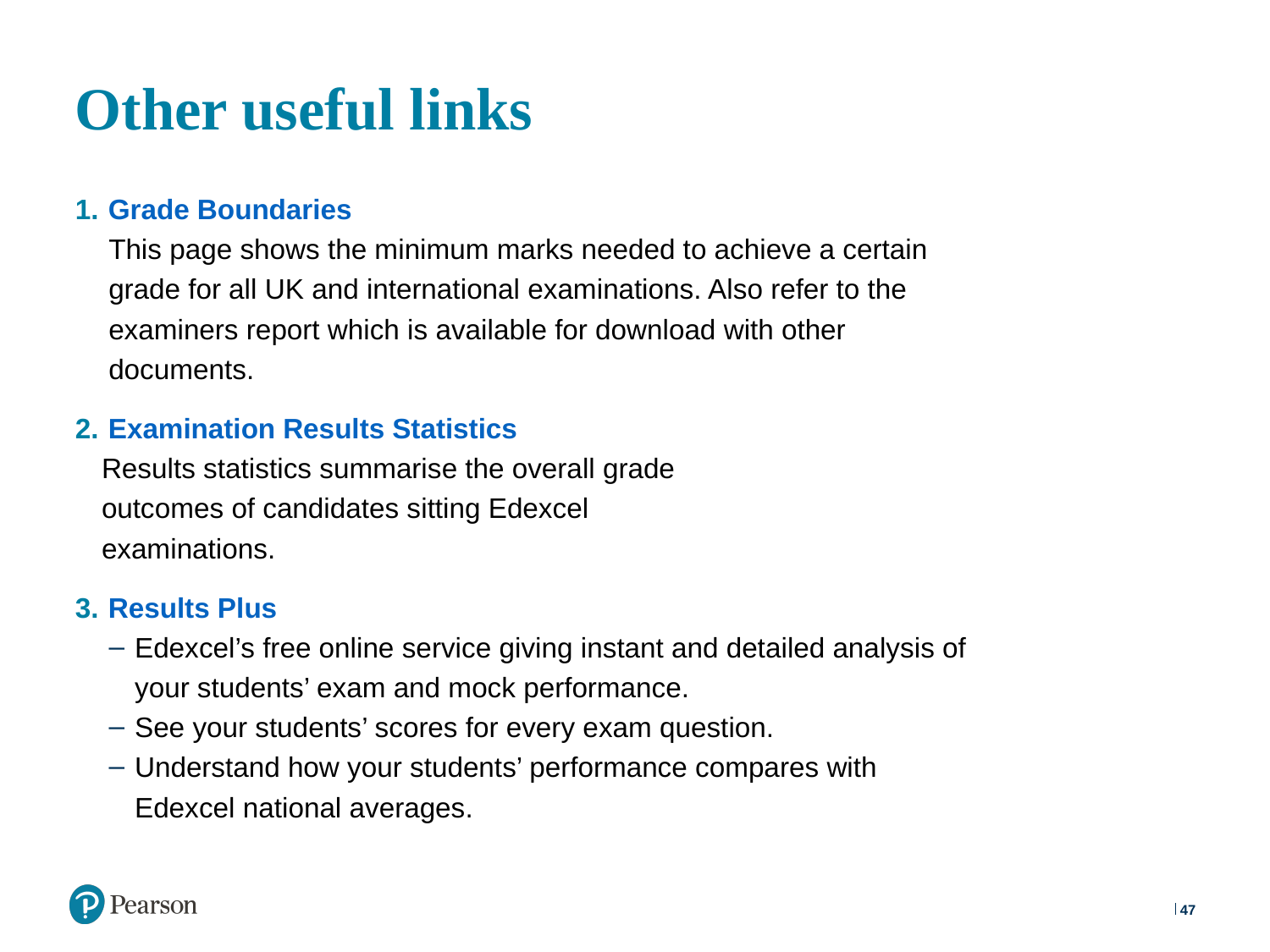

# Other useful links
Grade Boundaries
This page shows the minimum marks needed to achieve a certain grade for all UK and international examinations. Also refer to the examiners report which is available for download with other documents.
Examination Results Statistics
Results statistics summarise the overall grade
outcomes of candidates sitting Edexcel
examinations.
Results Plus
Edexcel’s free online service giving instant and detailed analysis of your students’ exam and mock performance.
See your students’ scores for every exam question.
Understand how your students’ performance compares with Edexcel national averages.
47